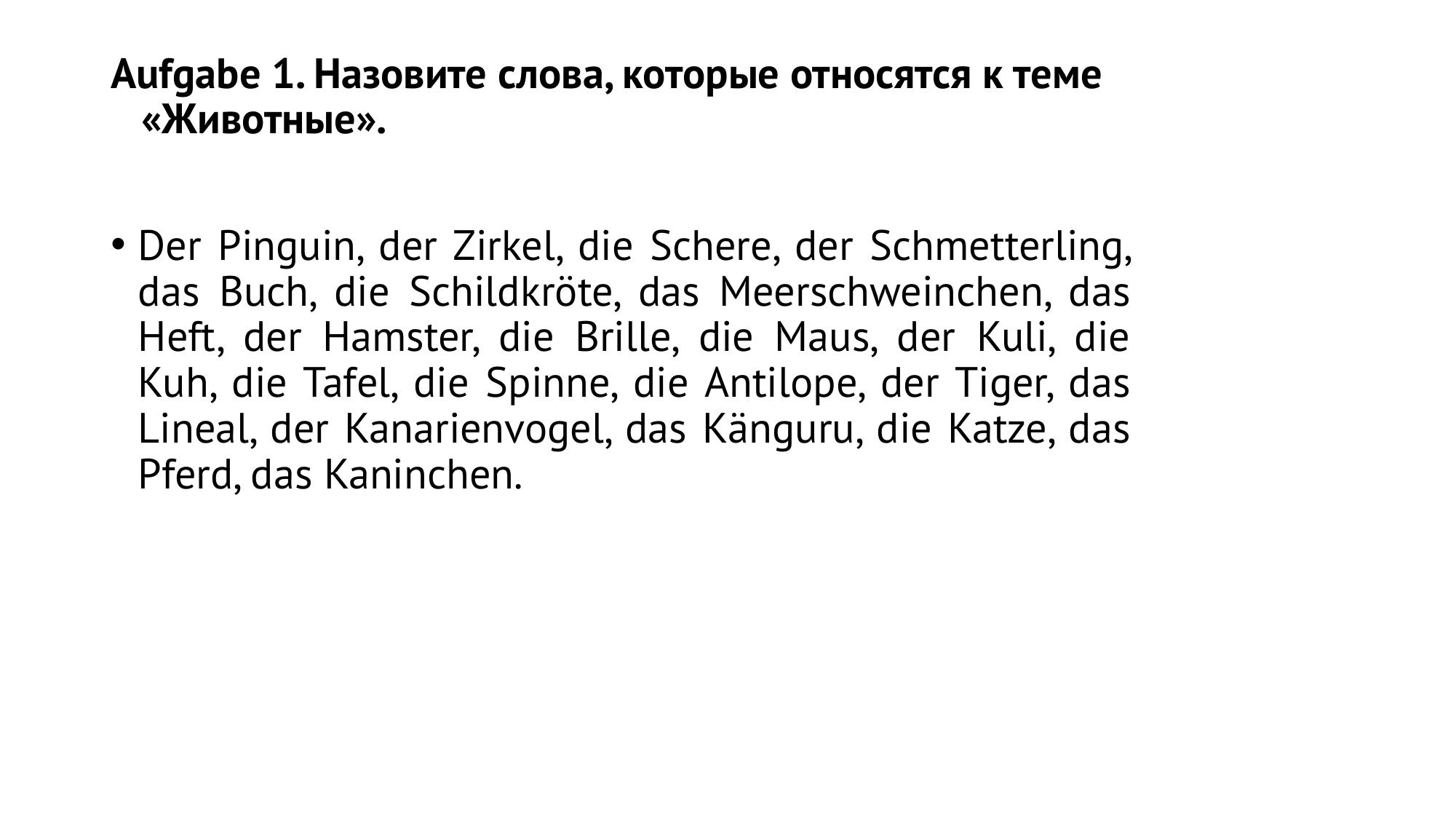

# Aufgabe 1. Назовите слова, которые относятся к теме «Животные».
Der Pinguin, der Zirkel, die Schere, der Schmetterling, das Buch, die Schildkröte, das Meerschweinchen, das Heft, der Hamster, die Brille, die Maus, der Kuli, die Kuh, die Tafel, die Spinne, die Antilope, der Tiger, das Lineal, der Kanarienvogel, das Känguru, die Katze, das Pferd, das Kaninchen.